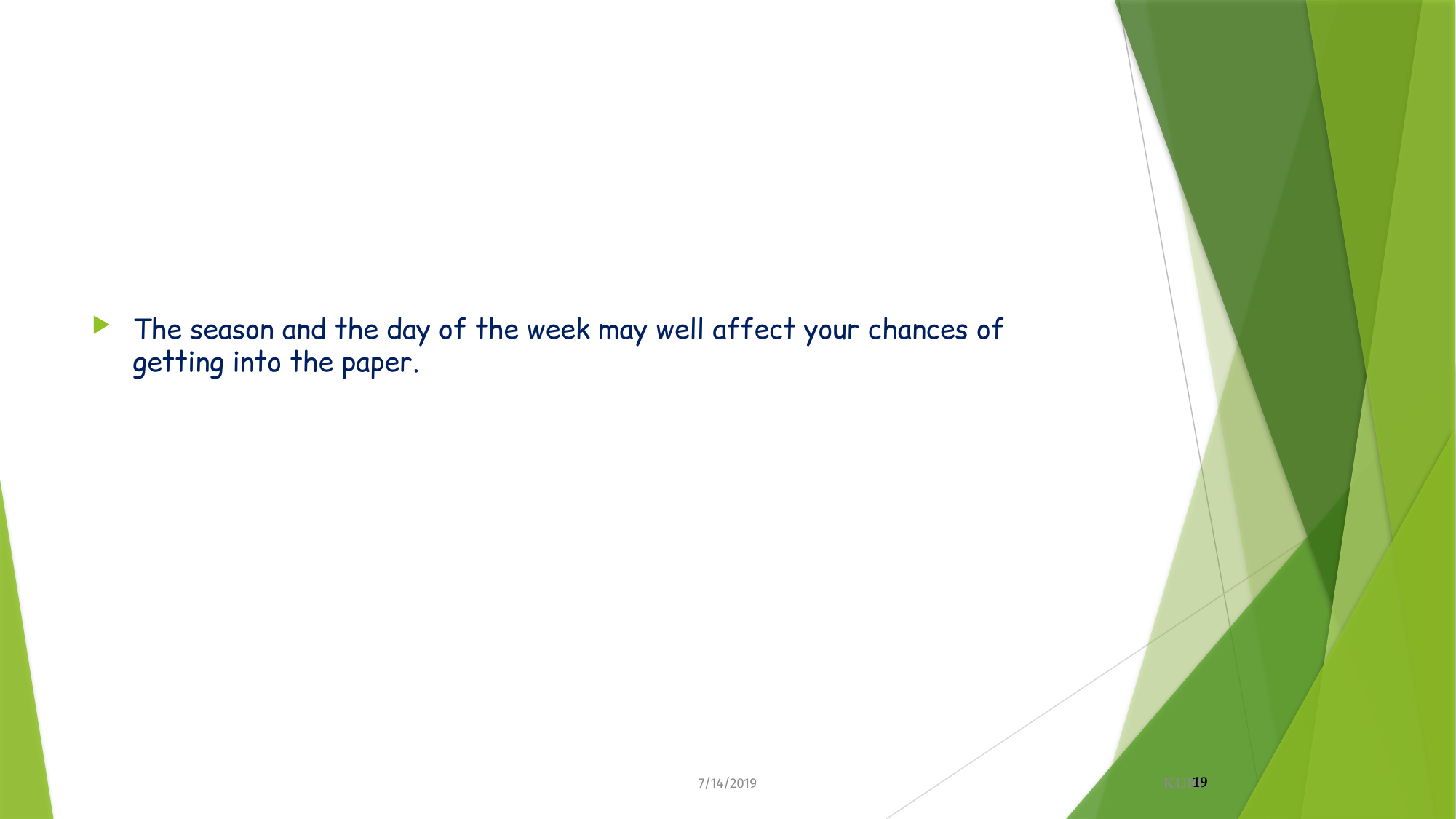

#

The season and the day of the week may well affect your chances of getting into the paper.

7/14/2019
KURC
19